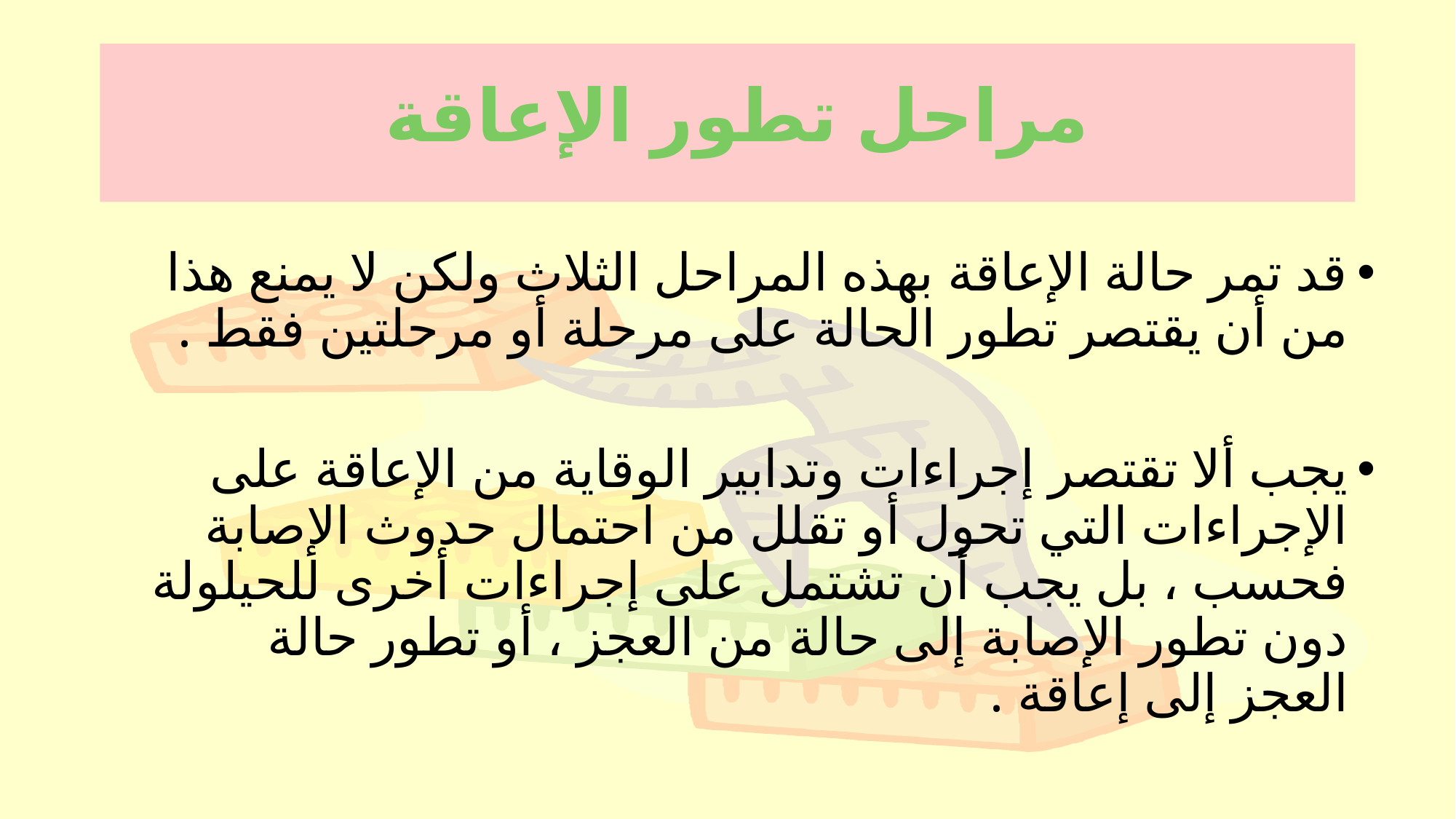

# مراحل تطور الإعاقة
قد تمر حالة الإعاقة بهذه المراحل الثلاث ولكن لا يمنع هذا من أن يقتصر تطور الحالة على مرحلة أو مرحلتين فقط .

يجب ألا تقتصر إجراءات وتدابير الوقاية من الإعاقة على الإجراءات التي تحول أو تقلل من احتمال حدوث الإصابة فحسب ، بل يجب أن تشتمل على إجراءات أخرى للحيلولة دون تطور الإصابة إلى حالة من العجز ، أو تطور حالة العجز إلى إعاقة .